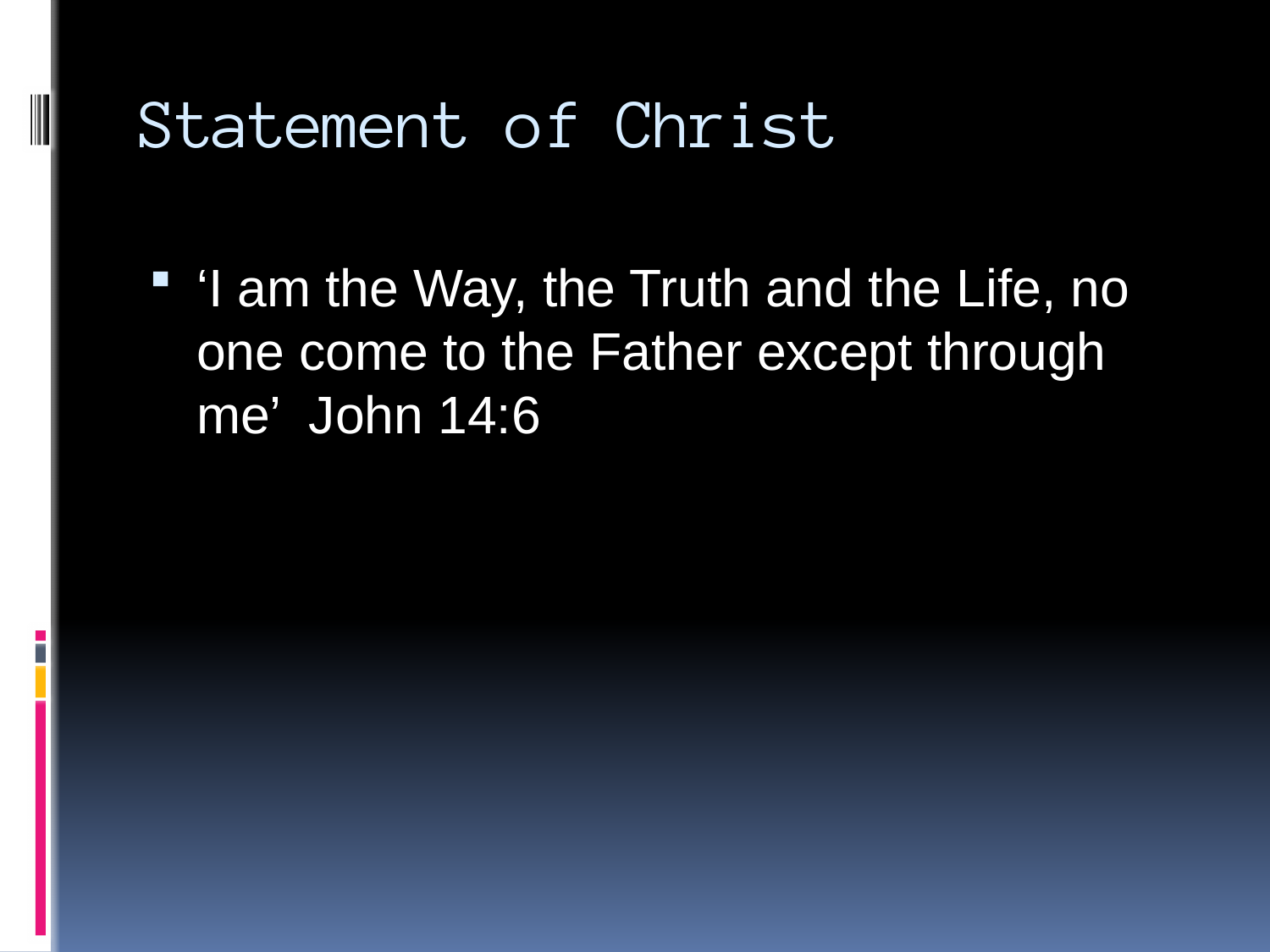

# Statement of Christ
‘I am the Way, the Truth and the Life, no one come to the Father except through me’  John 14:6